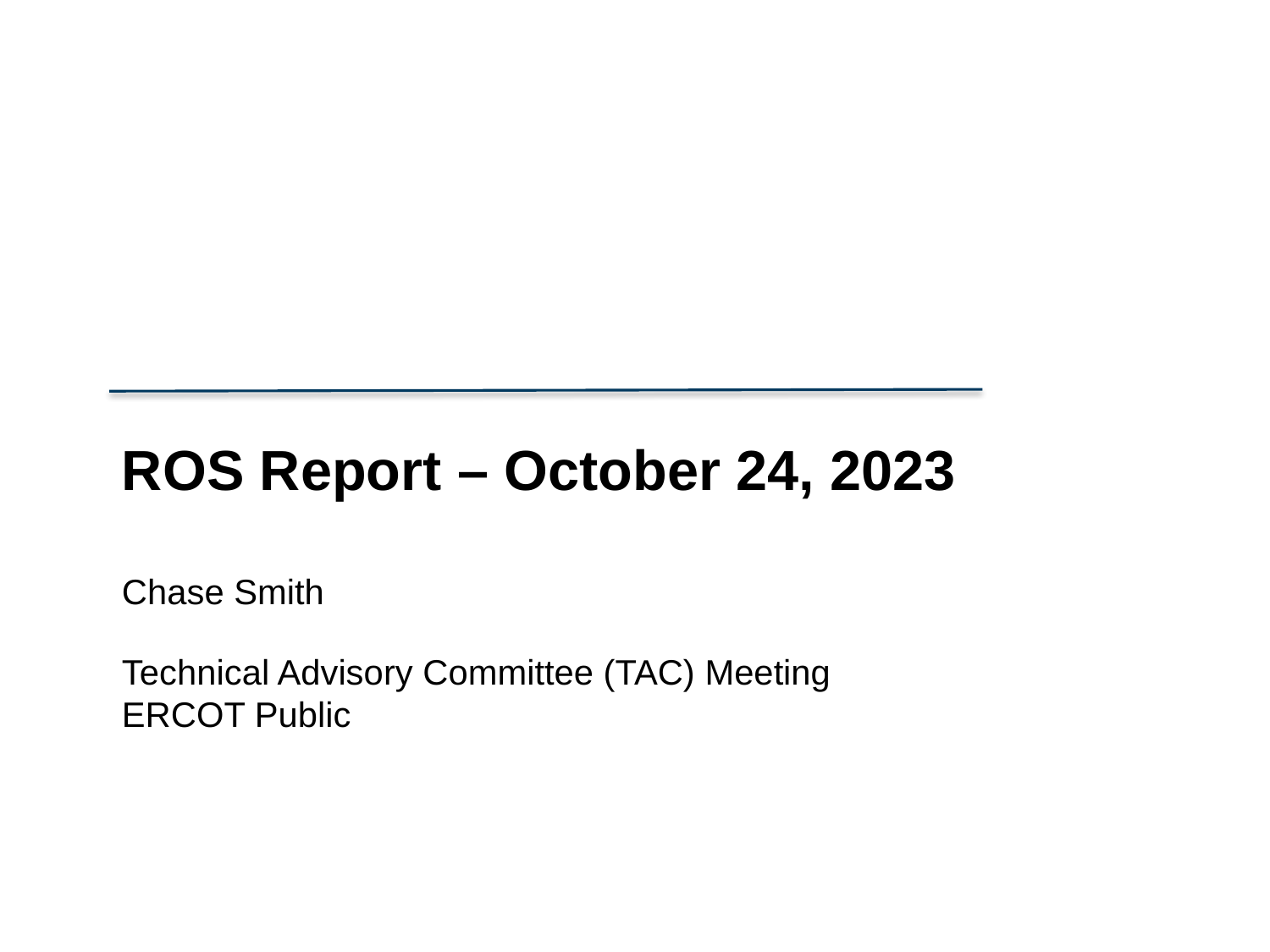

ROS Report – October 24, 2023

Chase Smith

Technical Advisory Committee (TAC) Meeting
ERCOT Public